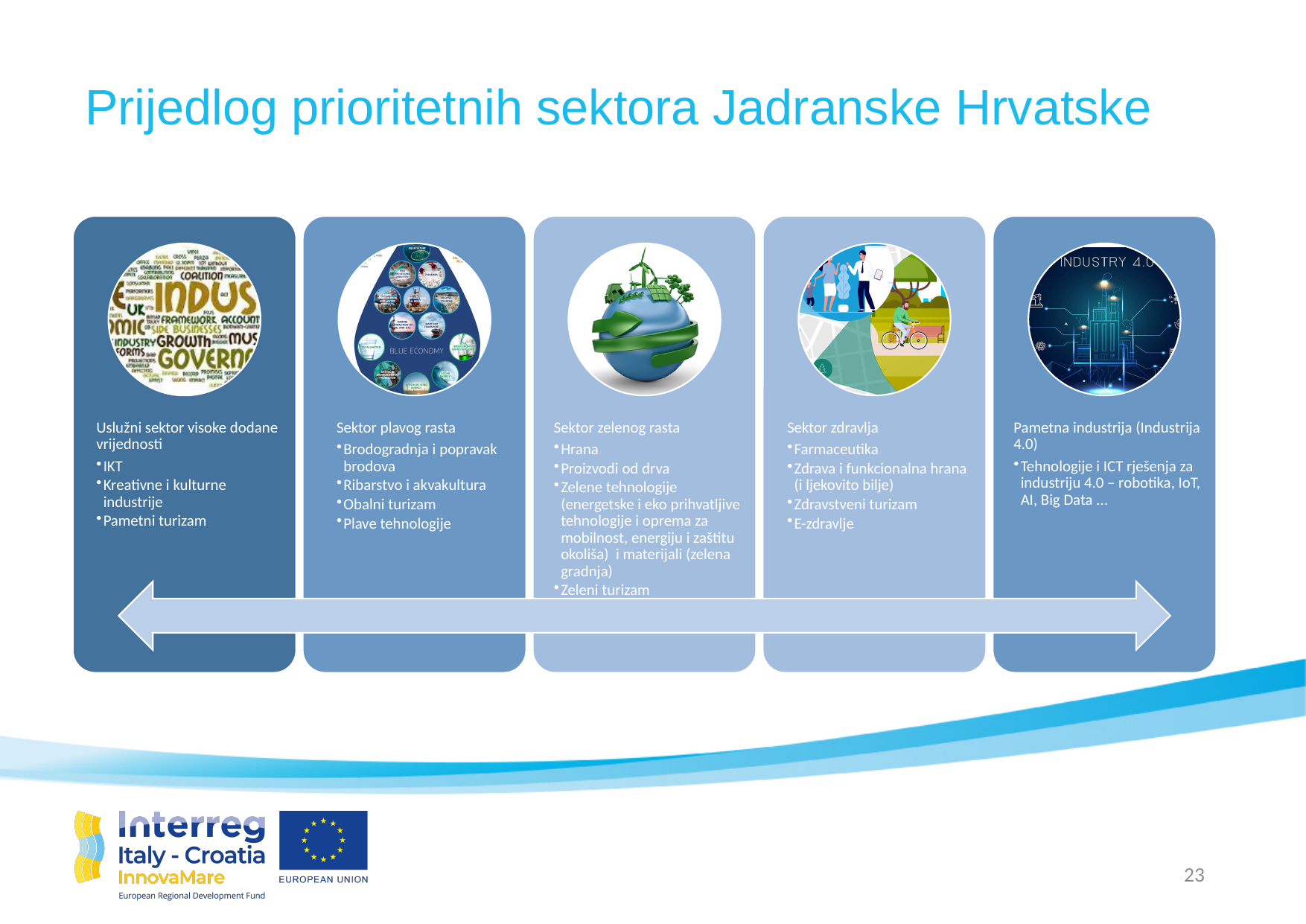

# Prijedlog prioritetnih sektora Jadranske Hrvatske
Uslužni sektor visoke dodane vrijednosti
IKT
Kreativne i kulturne industrije
Pametni turizam
Sektor plavog rasta
Brodogradnja i popravak brodova
Ribarstvo i akvakultura
Obalni turizam
Plave tehnologije
Sektor zelenog rasta
Hrana
Proizvodi od drva
Zelene tehnologije (energetske i eko prihvatljive tehnologije i oprema za mobilnost, energiju i zaštitu okoliša)  i materijali (zelena gradnja)
Zeleni turizam
Sektor zdravlja
Farmaceutika
Zdrava i funkcionalna hrana (i ljekovito bilje)
Zdravstveni turizam
E-zdravlje

Pametna industrija (Industrija 4.0)
Tehnologije i ICT rješenja za industriju 4.0 – robotika, IoT, AI, Big Data ...
23